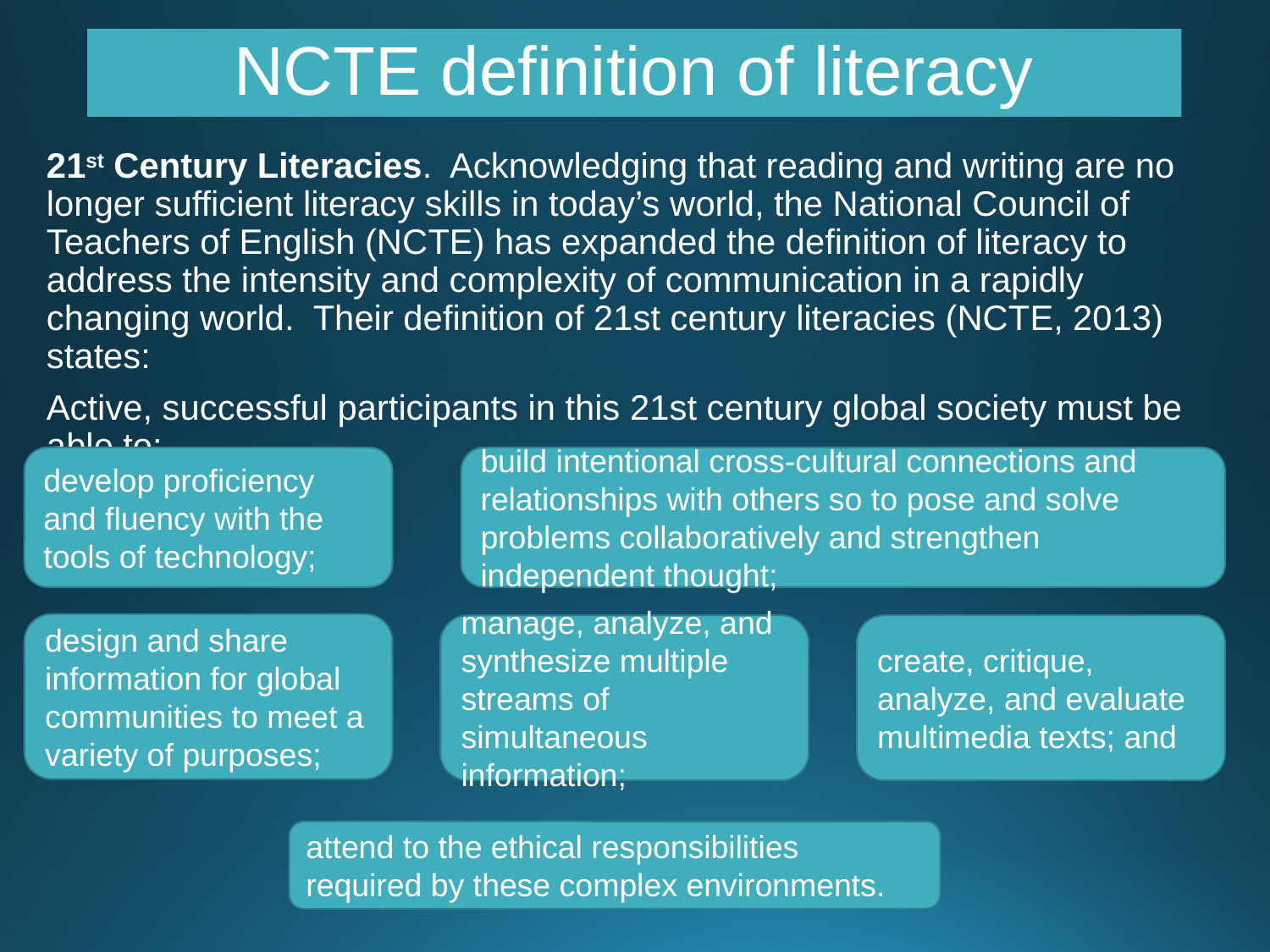

# NCTE definition of literacy
21st Century Literacies.  Acknowledging that reading and writing are no longer sufficient literacy skills in today’s world, the National Council of Teachers of English (NCTE) has expanded the definition of literacy to address the intensity and complexity of communication in a rapidly changing world.  Their definition of 21st century literacies (NCTE, 2013) states:
Active, successful participants in this 21st century global society must be able to:
develop proficiency and fluency with the tools of technology;
build intentional cross-cultural connections and relationships with others so to pose and solve problems collaboratively and strengthen independent thought;
design and share information for global communities to meet a variety of purposes;
manage, analyze, and synthesize multiple streams of simultaneous information;
create, critique, analyze, and evaluate multimedia texts; and
attend to the ethical responsibilities required by these complex environments.